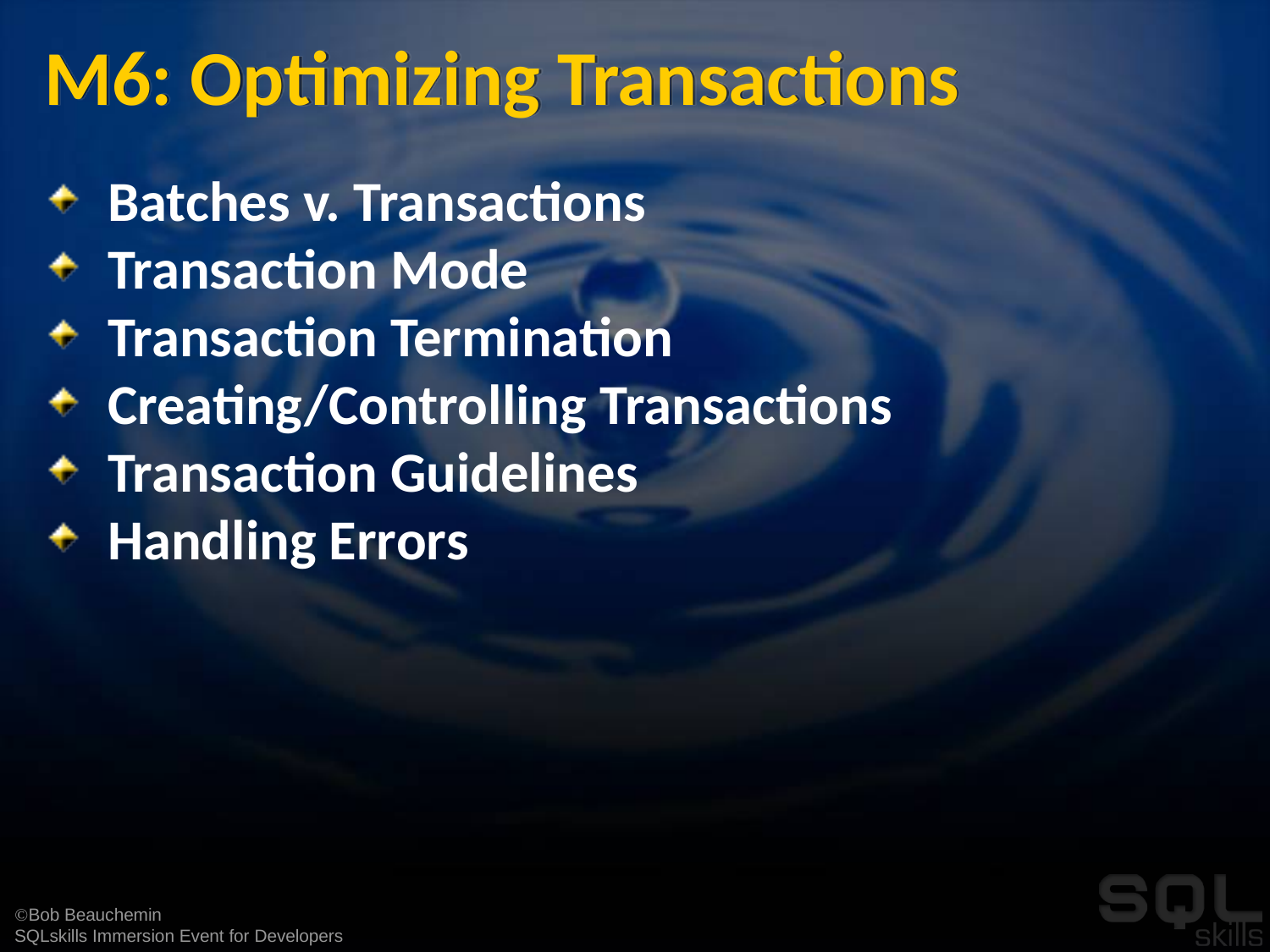

# M6: Optimizing Transactions
Batches v. Transactions
Transaction Mode
Transaction Termination
Creating/Controlling Transactions
Transaction Guidelines
Handling Errors